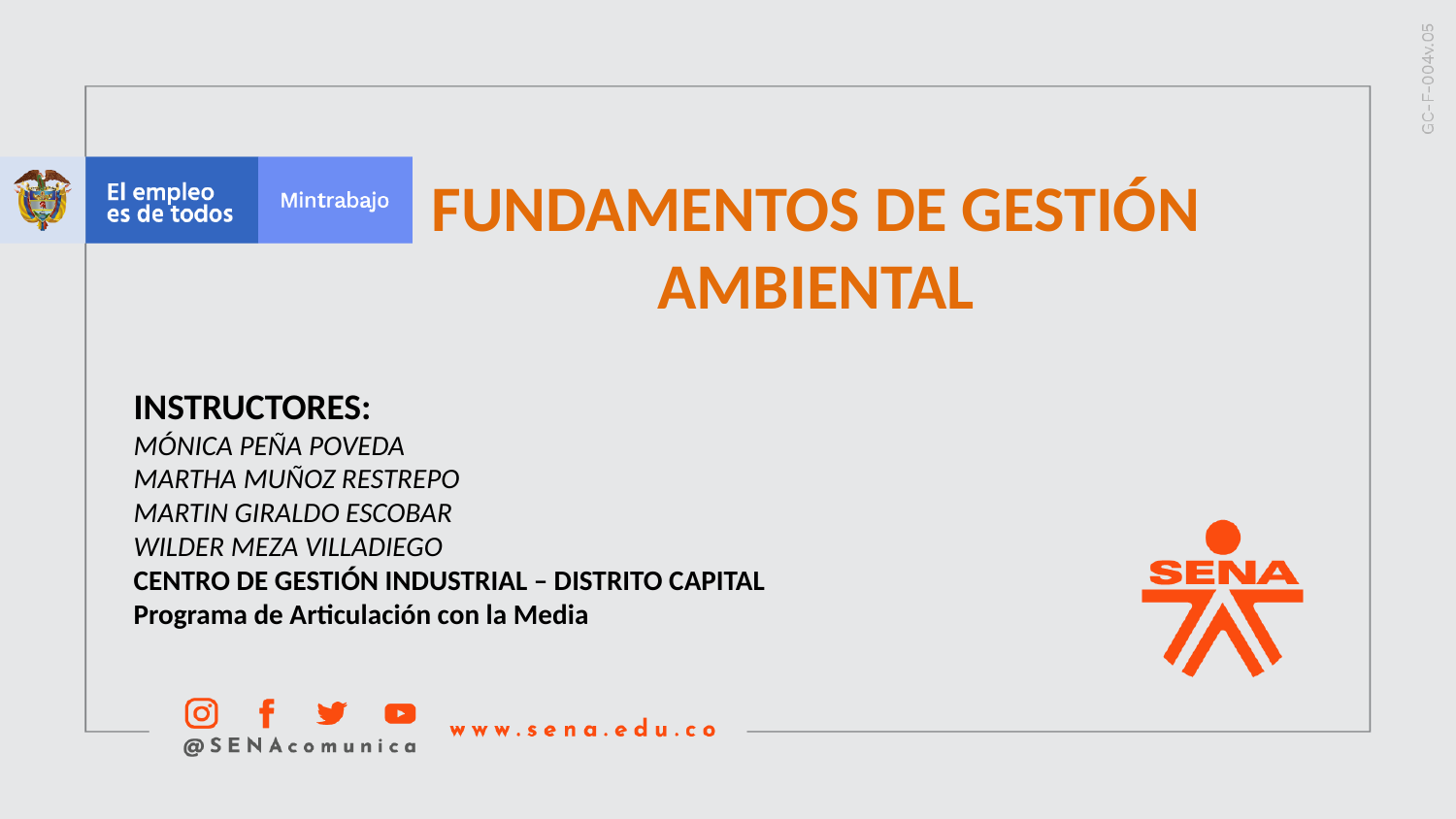

FUNDAMENTOS DE GESTIÓN AMBIENTAL
INSTRUCTORES:
MÓNICA PEÑA POVEDA
MARTHA MUÑOZ RESTREPO
MARTIN GIRALDO ESCOBAR
WILDER MEZA VILLADIEGO
CENTRO DE GESTIÓN INDUSTRIAL – DISTRITO CAPITAL
Programa de Articulación con la Media